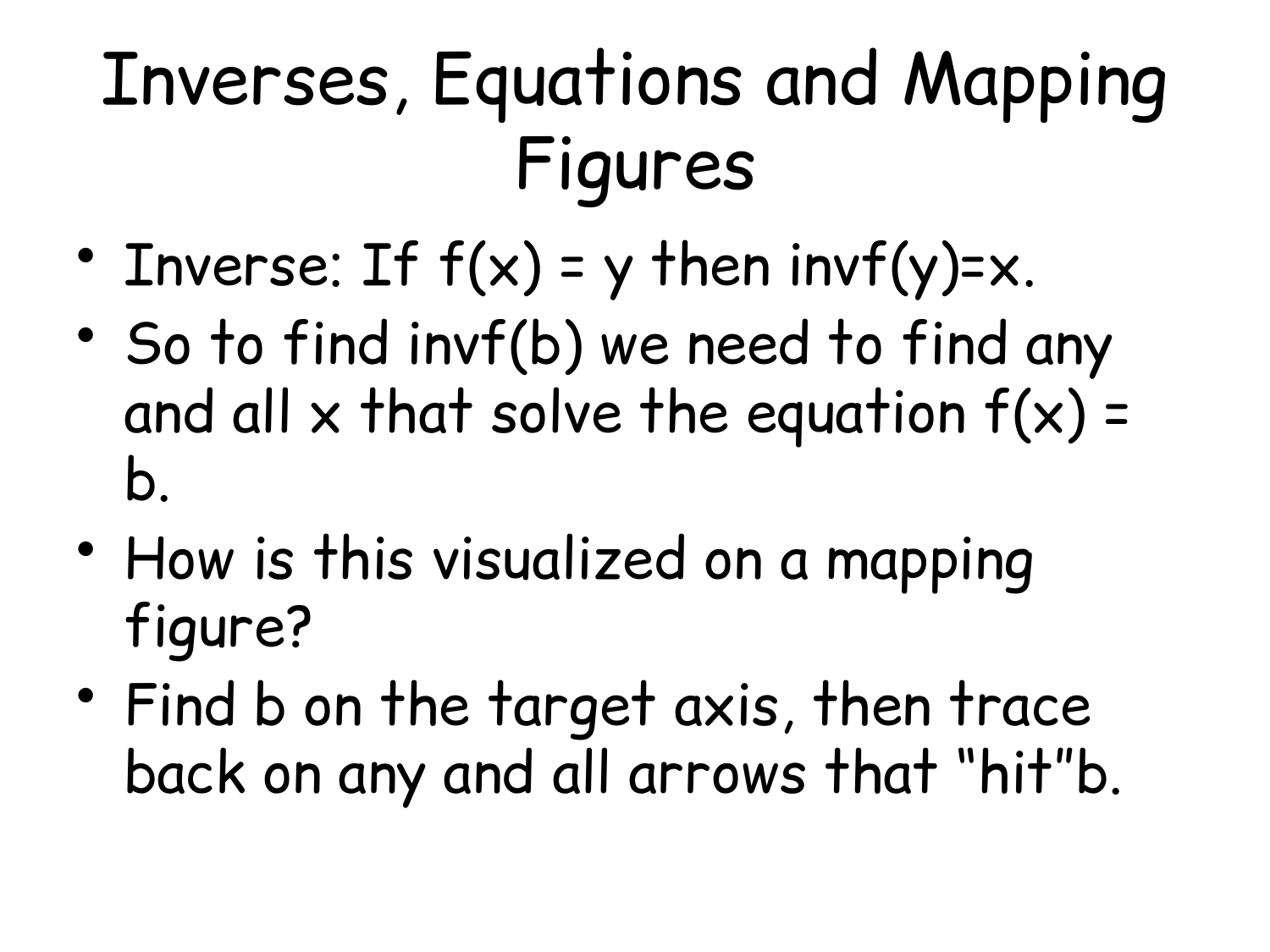

# Inverses, Equations and Mapping Figures
Inverse: If f(x) = y then invf(y)=x.
So to find invf(b) we need to find any and all x that solve the equation f(x) = b.
How is this visualized on a mapping figure?
Find b on the target axis, then trace back on any and all arrows that “hit”b.